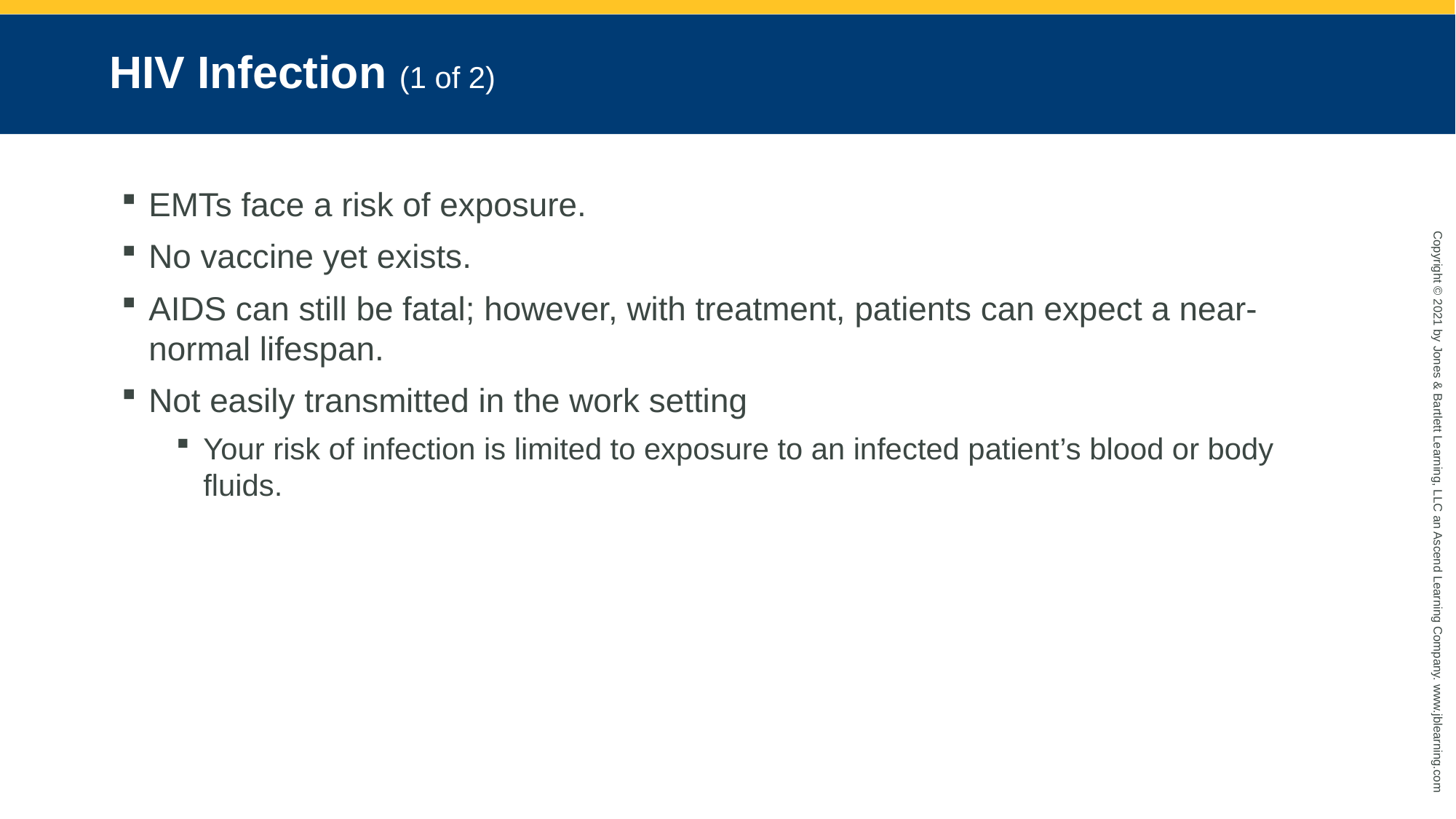

# HIV Infection (1 of 2)
EMTs face a risk of exposure.
No vaccine yet exists.
AIDS can still be fatal; however, with treatment, patients can expect a near-normal lifespan.
Not easily transmitted in the work setting
Your risk of infection is limited to exposure to an infected patient’s blood or body fluids.